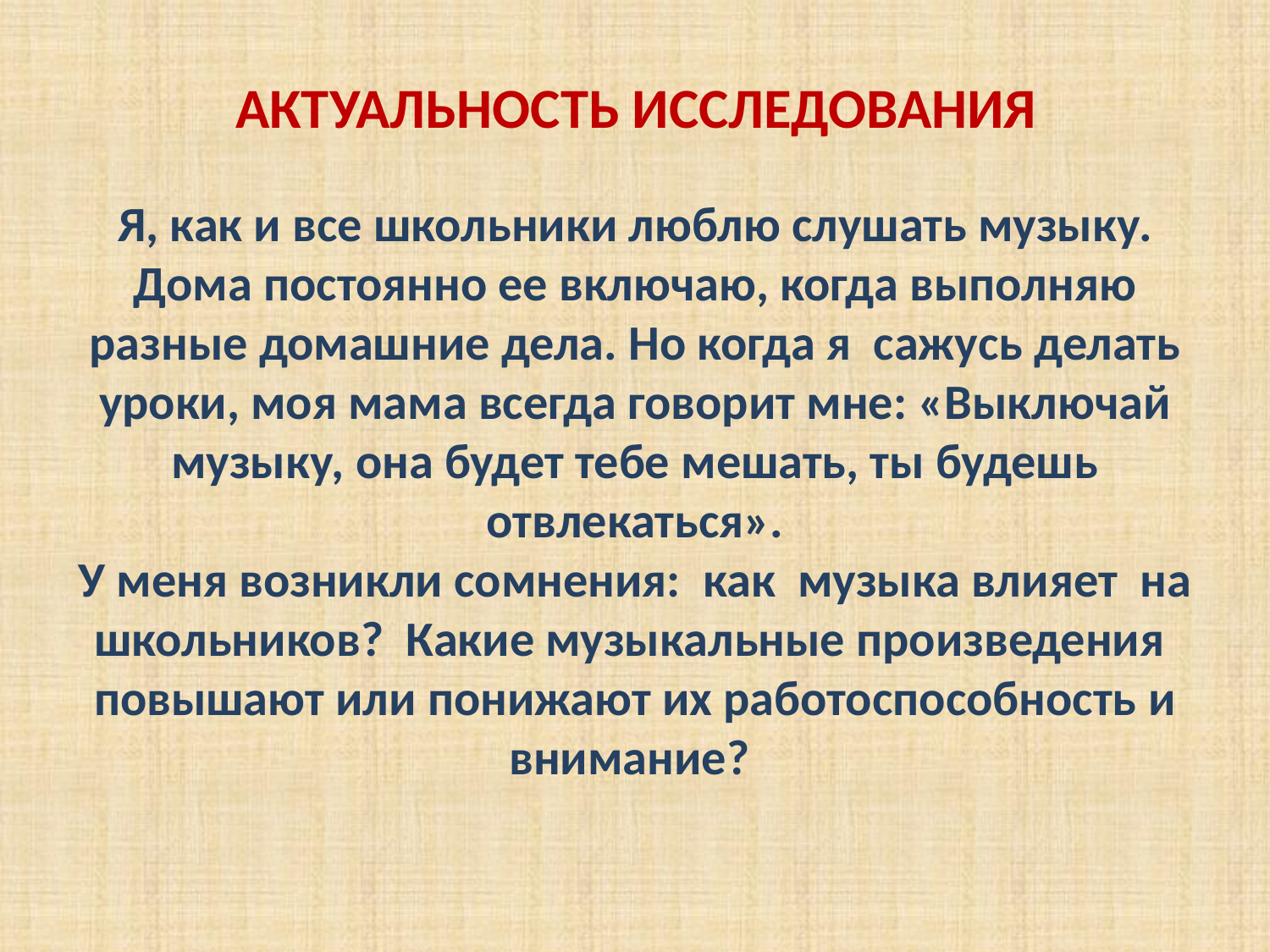

# АКТУАЛЬНОСТЬ ИССЛЕДОВАНИЯ
Я, как и все школьники люблю слушать музыку.
Дома постоянно ее включаю, когда выполняю разные домашние дела. Но когда я  сажусь делать уроки, моя мама всегда говорит мне: «Выключай музыку, она будет тебе мешать, ты будешь отвлекаться».
У меня возникли сомнения:  как  музыка влияет  на школьников?  Какие музыкальные произведения  повышают или понижают их работоспособность и внимание?